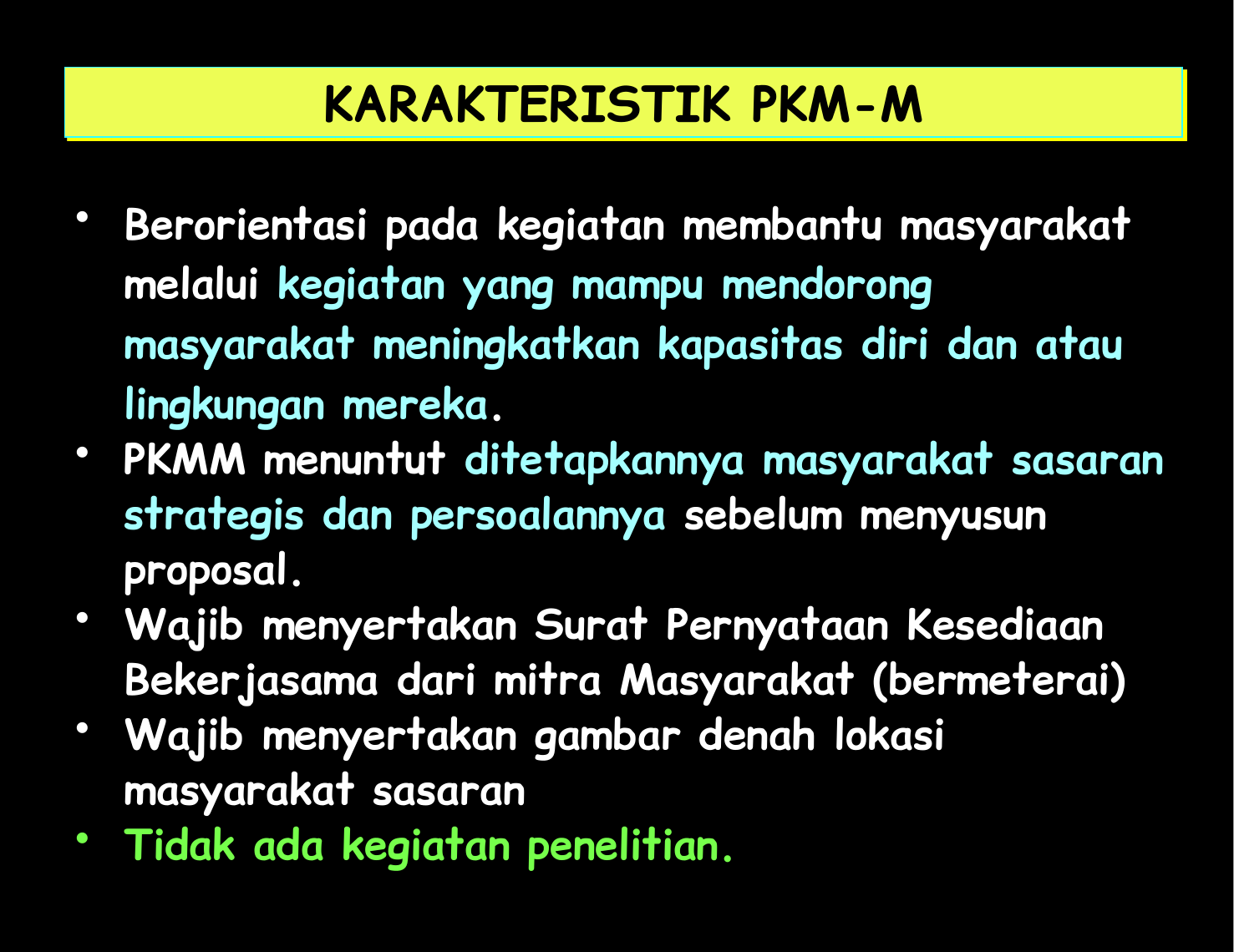

KARAKTERISTIK PKM-M
Berorientasi pada kegiatan membantu masyarakat melalui kegiatan yang mampu mendorong masyarakat meningkatkan kapasitas diri dan atau lingkungan mereka.
PKMM menuntut ditetapkannya masyarakat sasaran strategis dan persoalannya sebelum menyusun proposal.
Wajib menyertakan Surat Pernyataan Kesediaan Bekerjasama dari mitra Masyarakat (bermeterai)
Wajib menyertakan gambar denah lokasi masyarakat sasaran
Tidak ada kegiatan penelitian. P